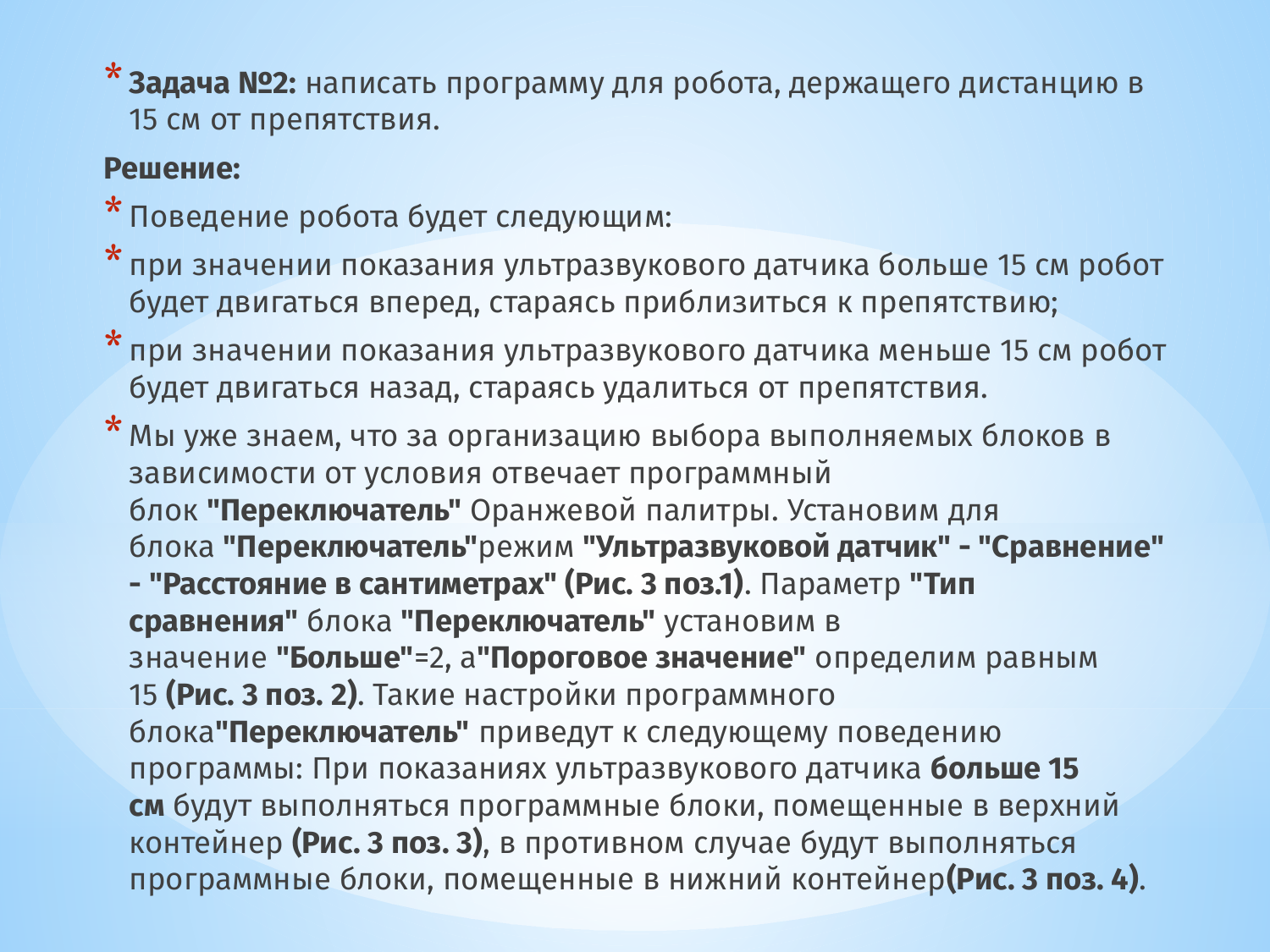

Задача №2: написать программу для робота, держащего дистанцию в 15 см от препятствия.
Решение:
Поведение робота будет следующим:
при значении показания ультразвукового датчика больше 15 см робот будет двигаться вперед, стараясь приблизиться к препятствию;
при значении показания ультразвукового датчика меньше 15 см робот будет двигаться назад, стараясь удалиться от препятствия.
Мы уже знаем, что за организацию выбора выполняемых блоков в зависимости от условия отвечает программный блок "Переключатель" Оранжевой палитры. Установим для блока "Переключатель"режим "Ультразвуковой датчик" - "Сравнение" - "Расстояние в сантиметрах" (Рис. 3 поз.1). Параметр "Тип сравнения" блока "Переключатель" установим в значение "Больше"=2, а"Пороговое значение" определим равным 15 (Рис. 3 поз. 2). Такие настройки программного блока"Переключатель" приведут к следующему поведению программы: При показаниях ультразвукового датчика больше 15 см будут выполняться программные блоки, помещенные в верхний контейнер (Рис. 3 поз. 3), в противном случае будут выполняться программные блоки, помещенные в нижний контейнер(Рис. 3 поз. 4).